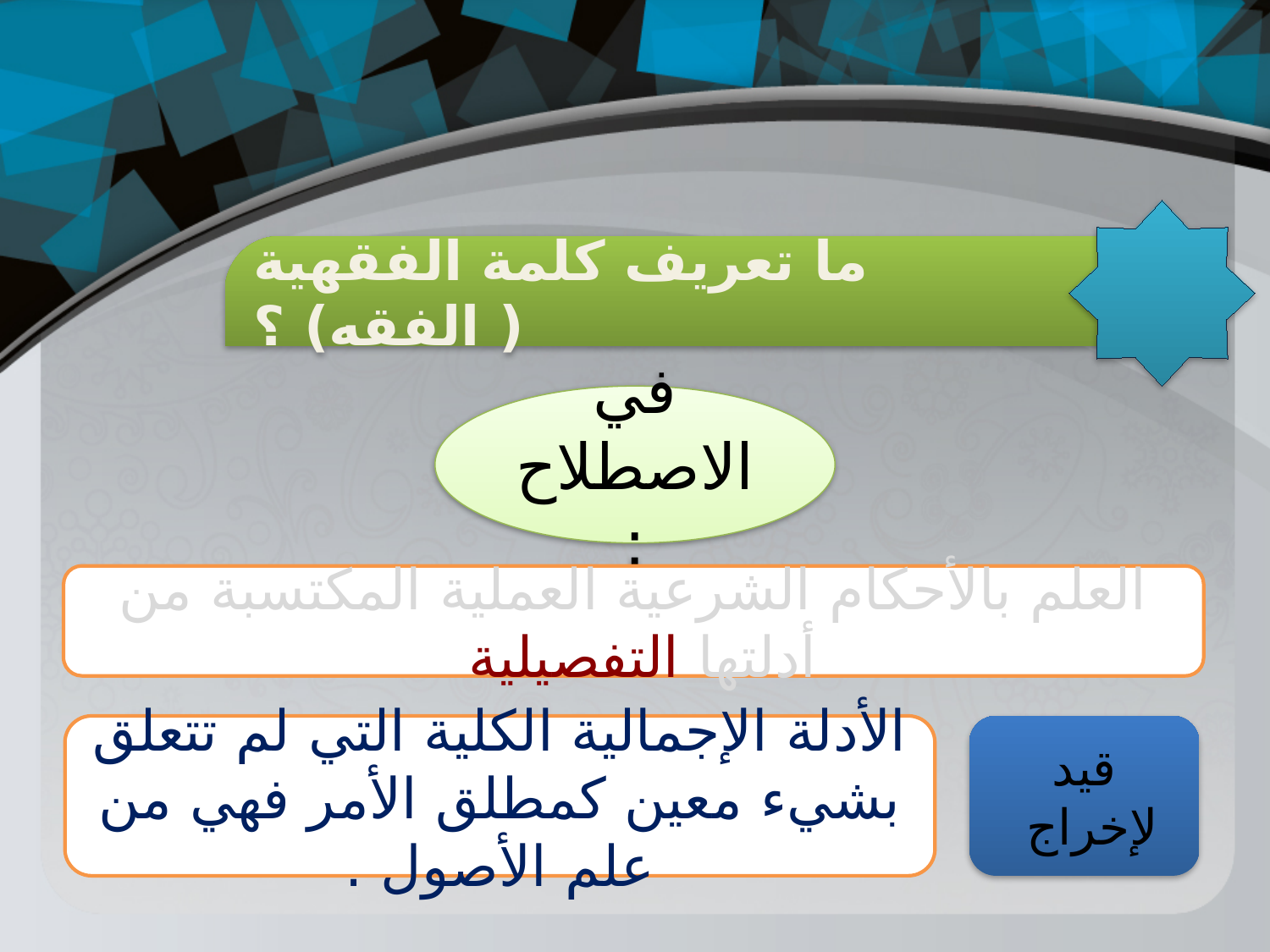

ما تعريف كلمة الفقهية ( الفقه) ؟
في الاصطلاح :
العلم بالأحكام الشرعية العملية المكتسبة من أدلتها التفصيلية
الأدلة الإجمالية الكلية التي لم تتعلق بشيء معين كمطلق الأمر فهي من علم الأصول .
قيد لإخراج